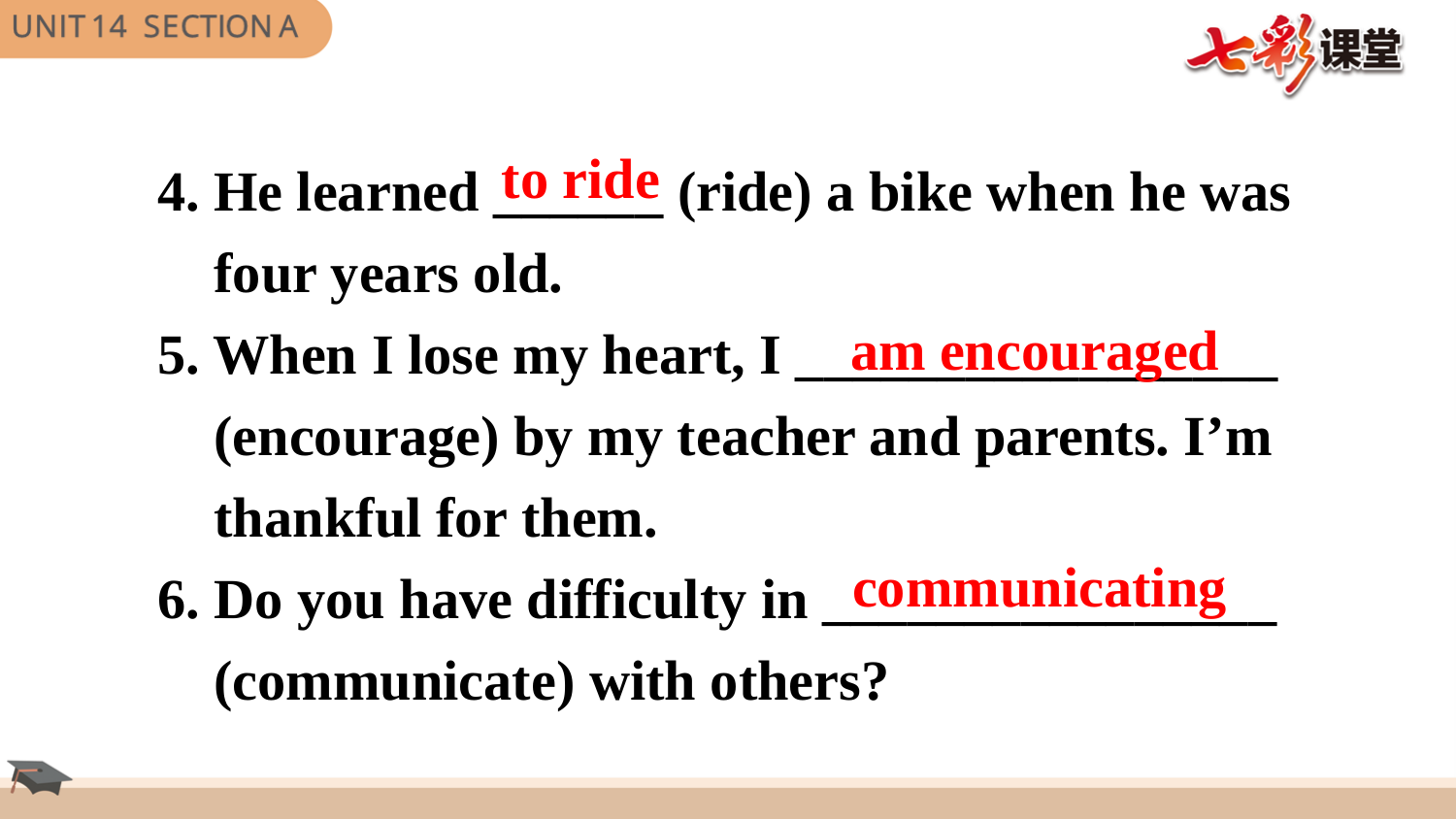

4. He learned ______ (ride) a bike when he was
    four years old.
5. When I lose my heart, I _________________
    (encourage) by my teacher and parents. I’m
    thankful for them.
6. Do you have difficulty in ________________
    (communicate) with others?
to ride
am encouraged
communicating